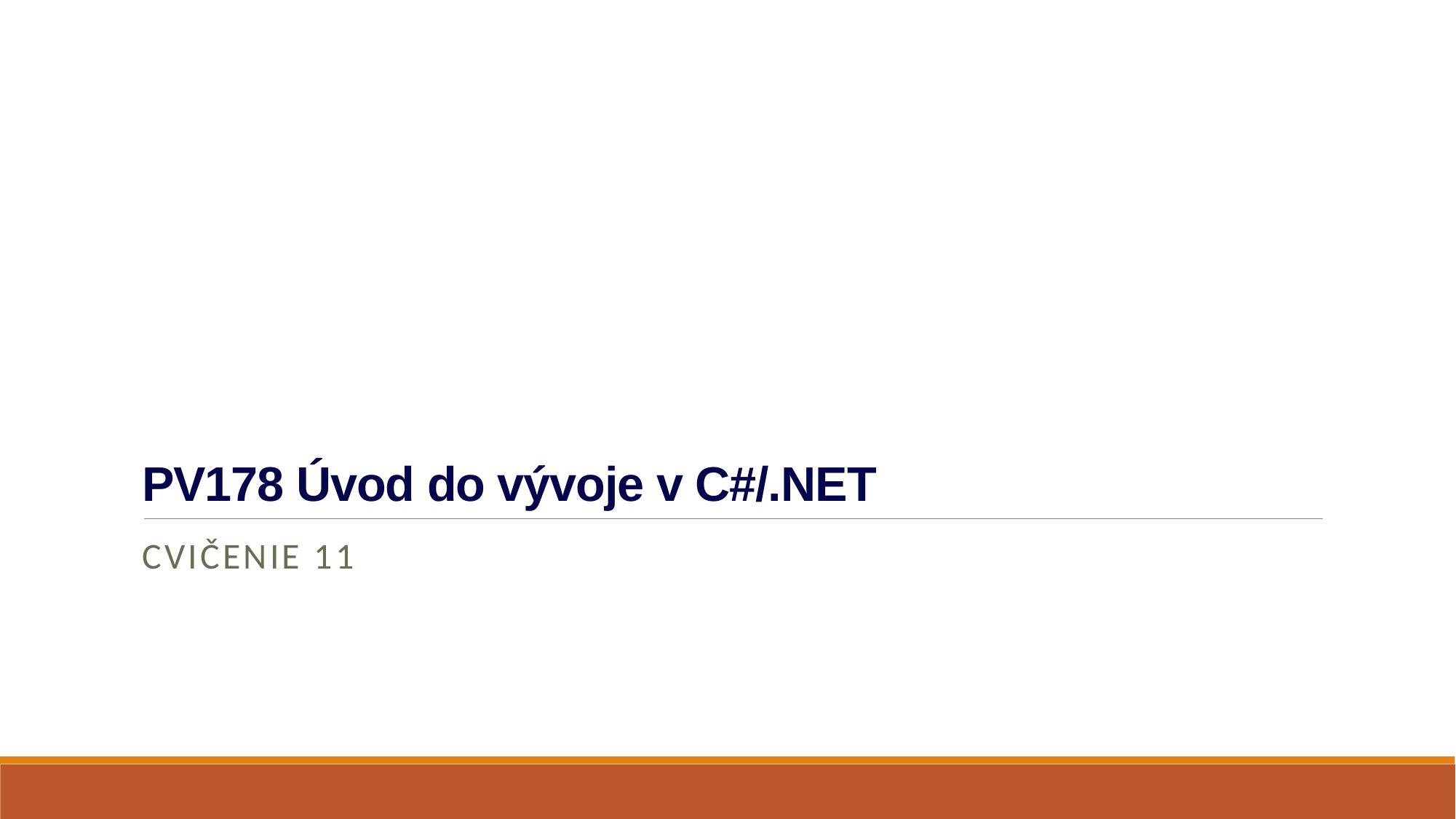

# PV178 Úvod do vývoje v C#/.NET
Cvičenie 11